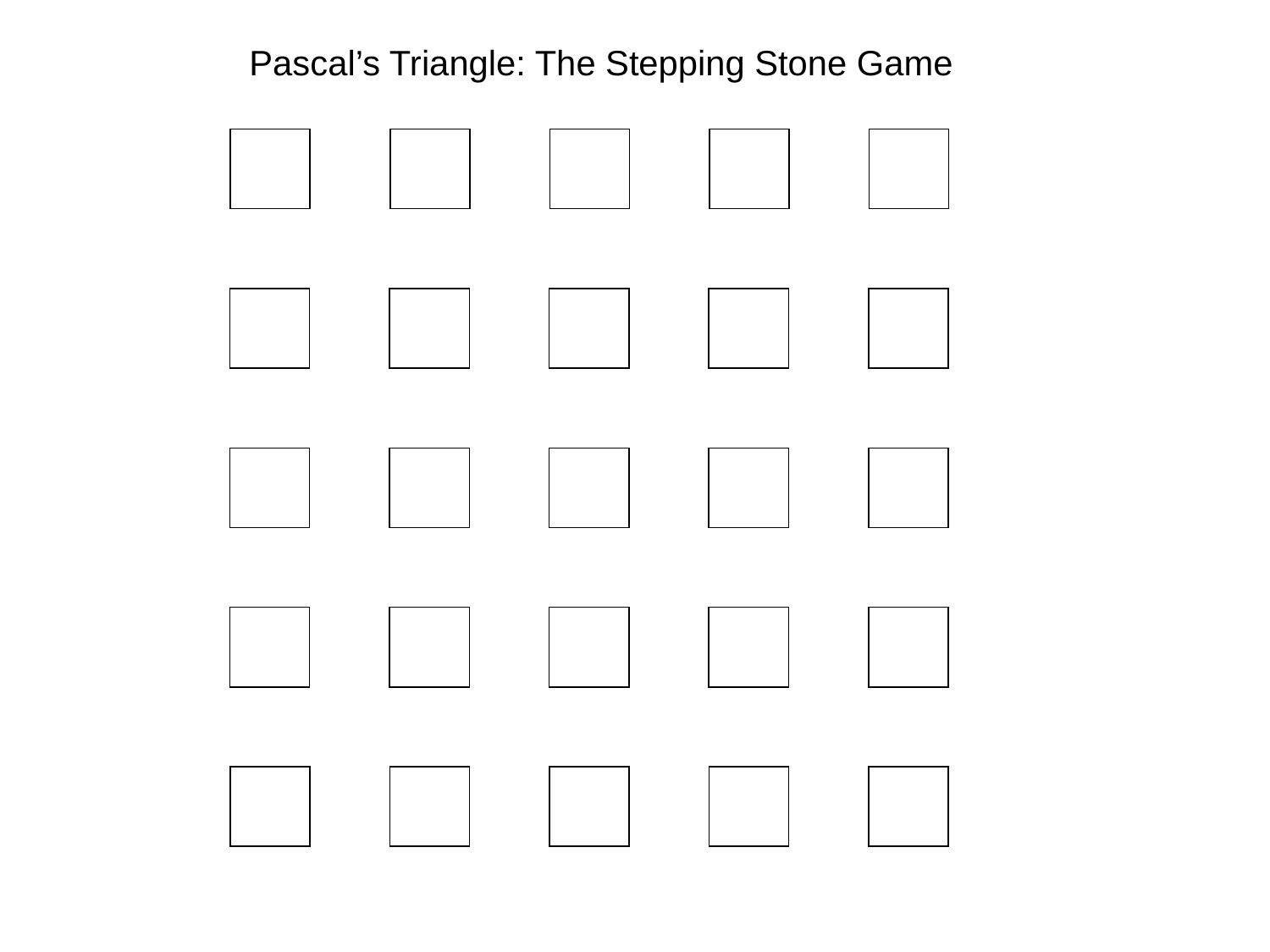

Pascal’s Triangle: The Stepping Stone Game

Worksheet 1